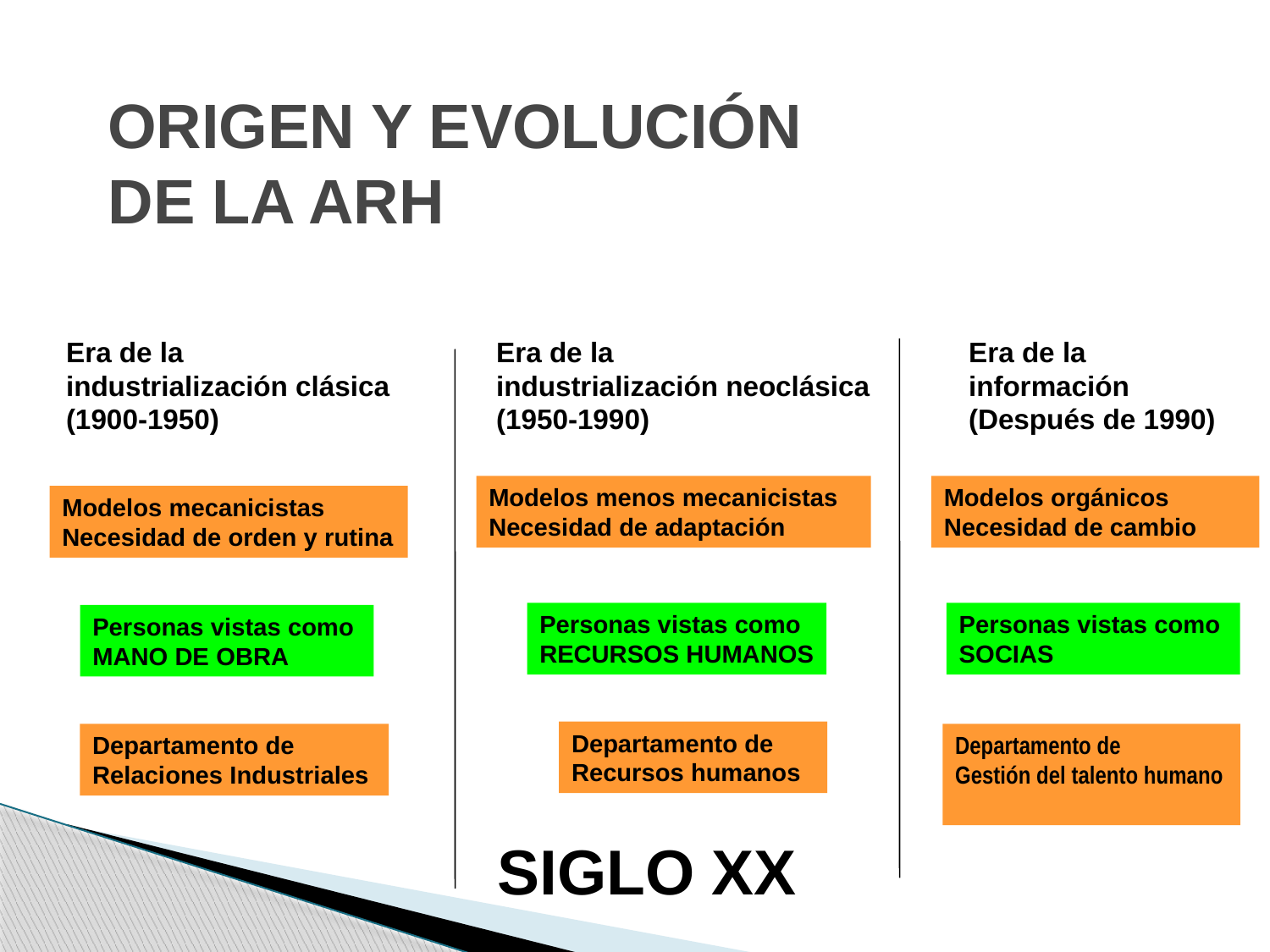

# ORIGEN Y EVOLUCIÓN DE LA ARH
Era de la
industrialización clásica
(1900-1950)
Era de la
industrialización neoclásica
(1950-1990)
Era de la
información
(Después de 1990)

Modelos menos mecanicistas
Necesidad de adaptación
Modelos orgánicos
Necesidad de cambio
Modelos mecanicistas
Necesidad de orden y rutina
Personas vistas como
RECURSOS HUMANOS
Personas vistas como
SOCIAS
Personas vistas como
MANO DE OBRA
Departamento de
Recursos humanos
Departamento de
Relaciones Industriales
Departamento de
Gestión del talento humano
SIGLO XX